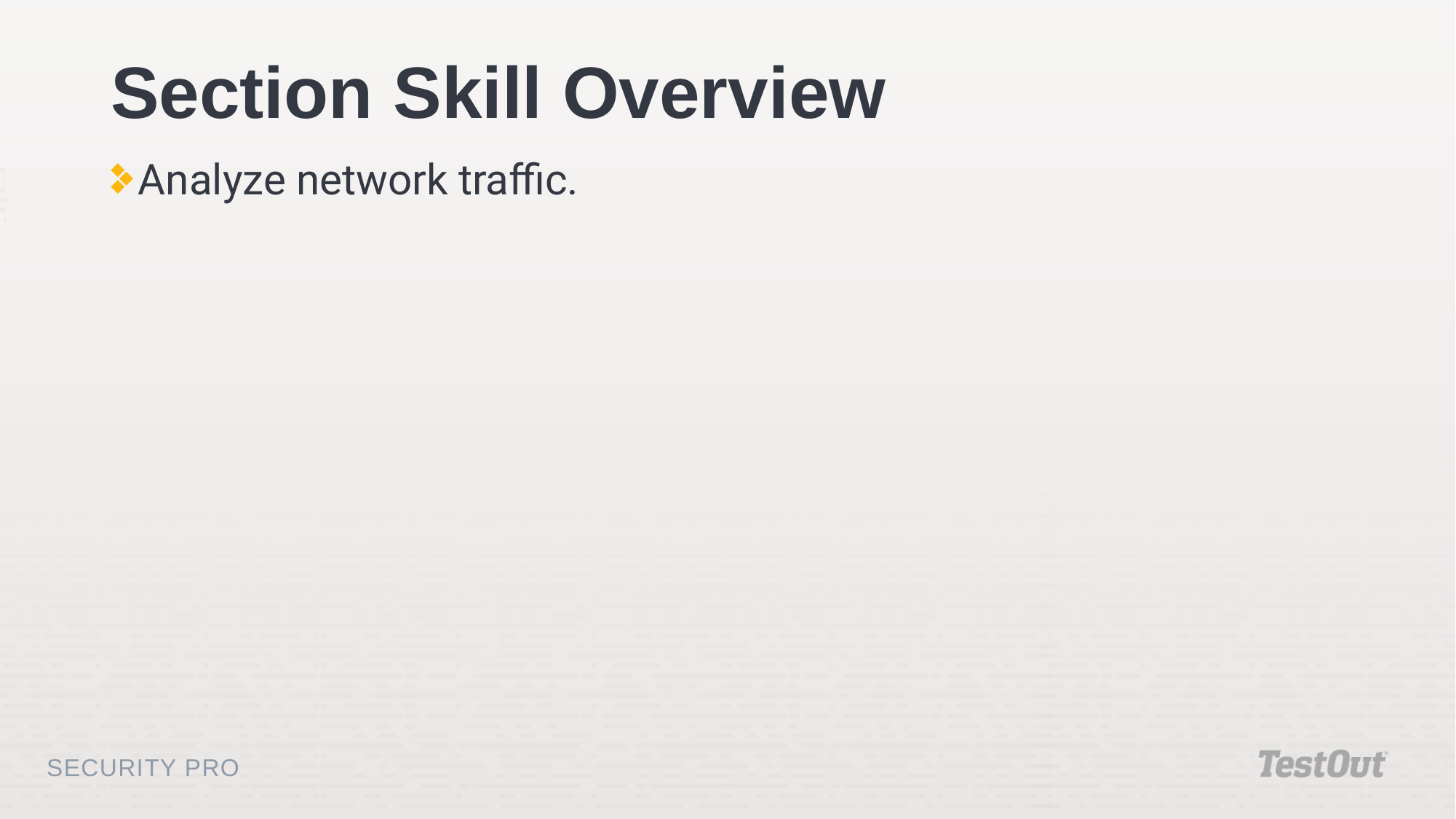

# Section Skill Overview
Analyze network traffic.
Security Pro